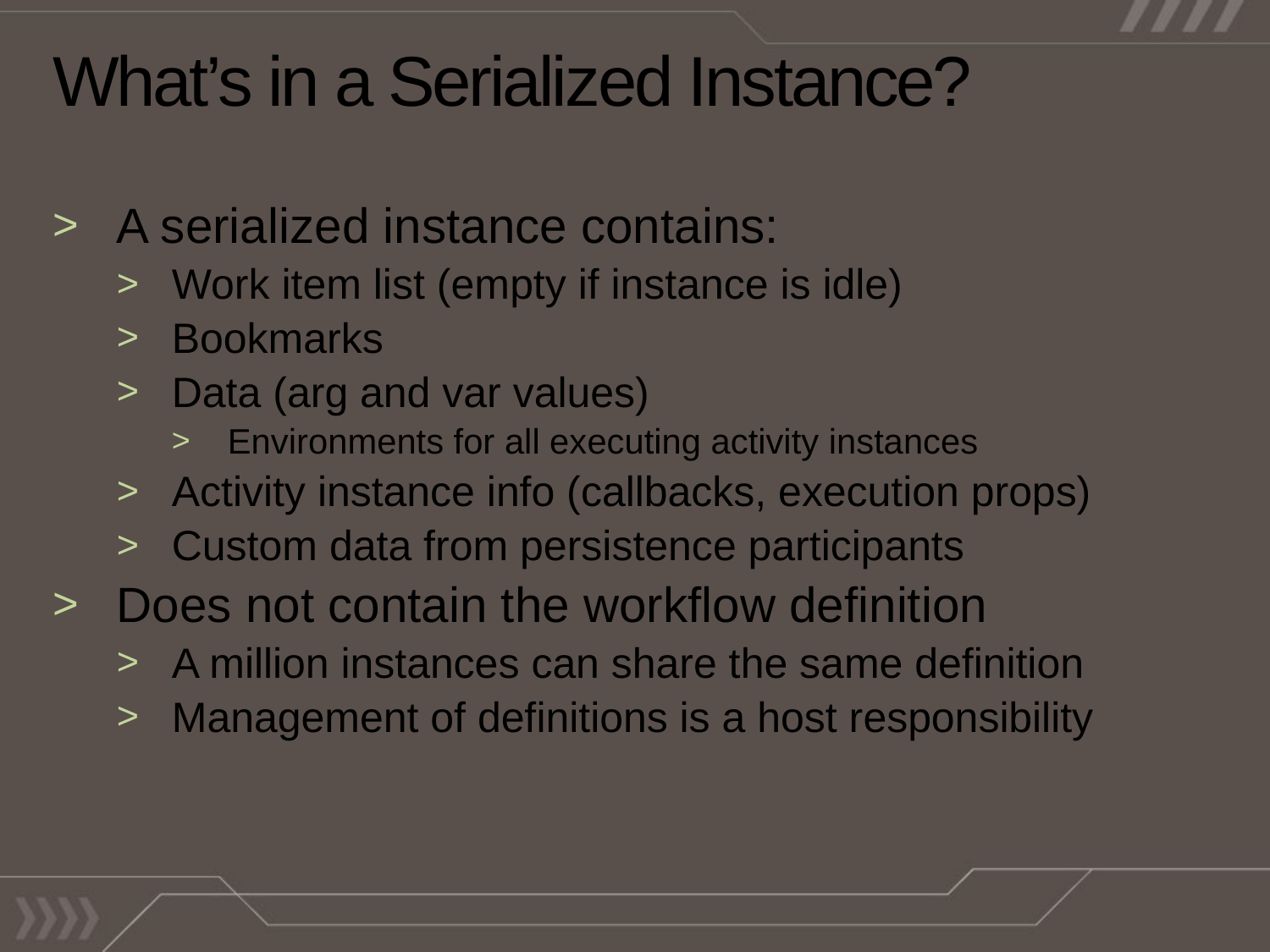

What’s in a Serialized Instance?
A serialized instance contains:
Work item list (empty if instance is idle)
Bookmarks
Data (arg and var values)
Environments for all executing activity instances
Activity instance info (callbacks, execution props)
Custom data from persistence participants
Does not contain the workflow definition
A million instances can share the same definition
Management of definitions is a host responsibility